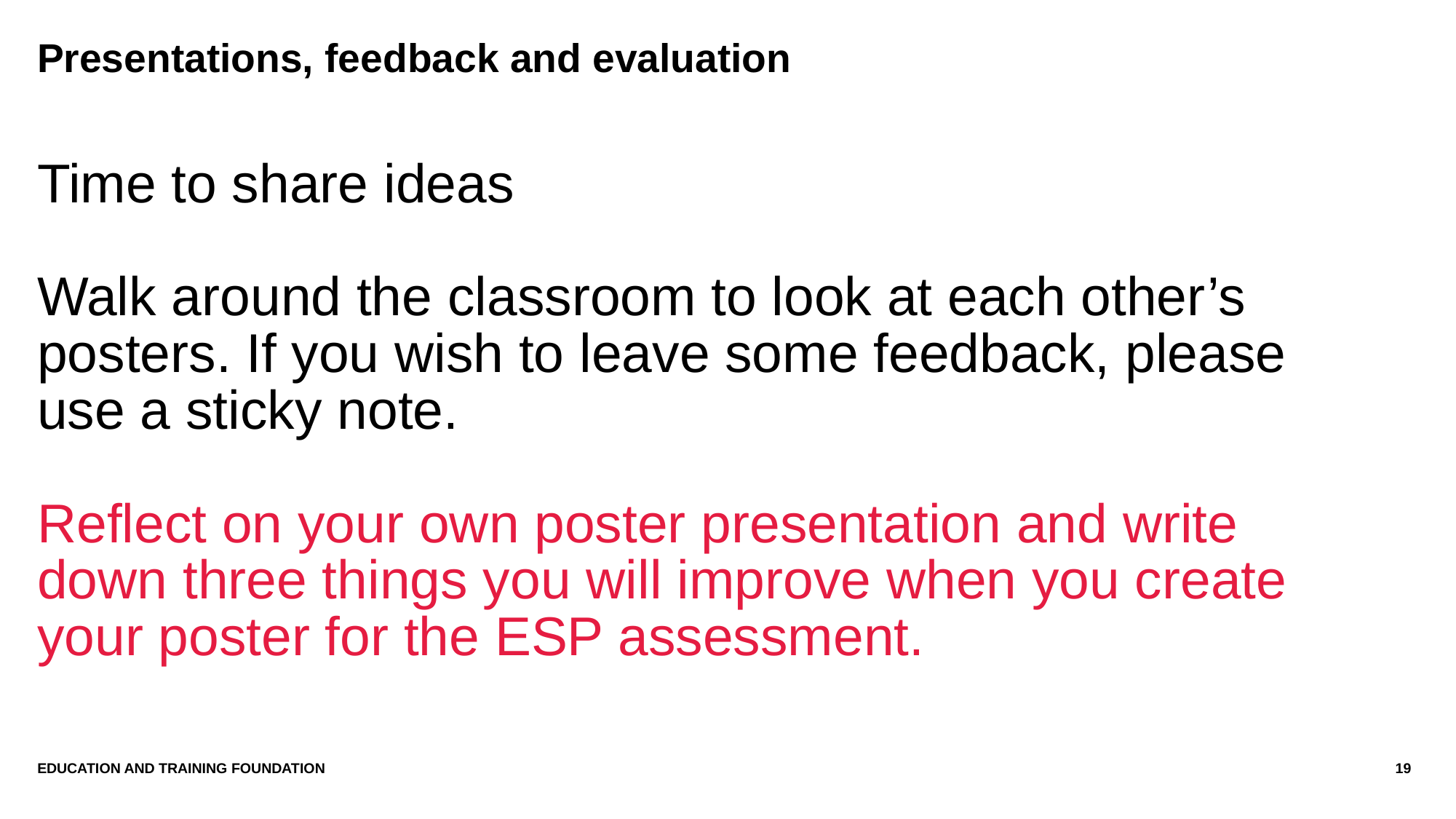

# Presentations, feedback and evaluation

Time to share ideas

Walk around the classroom to look at each other’s posters. If you wish to leave some feedback, please use a sticky note.

Reflect on your own poster presentation and write down three things you will improve when you create your poster for the ESP assessment.

Education and Training Foundation
19